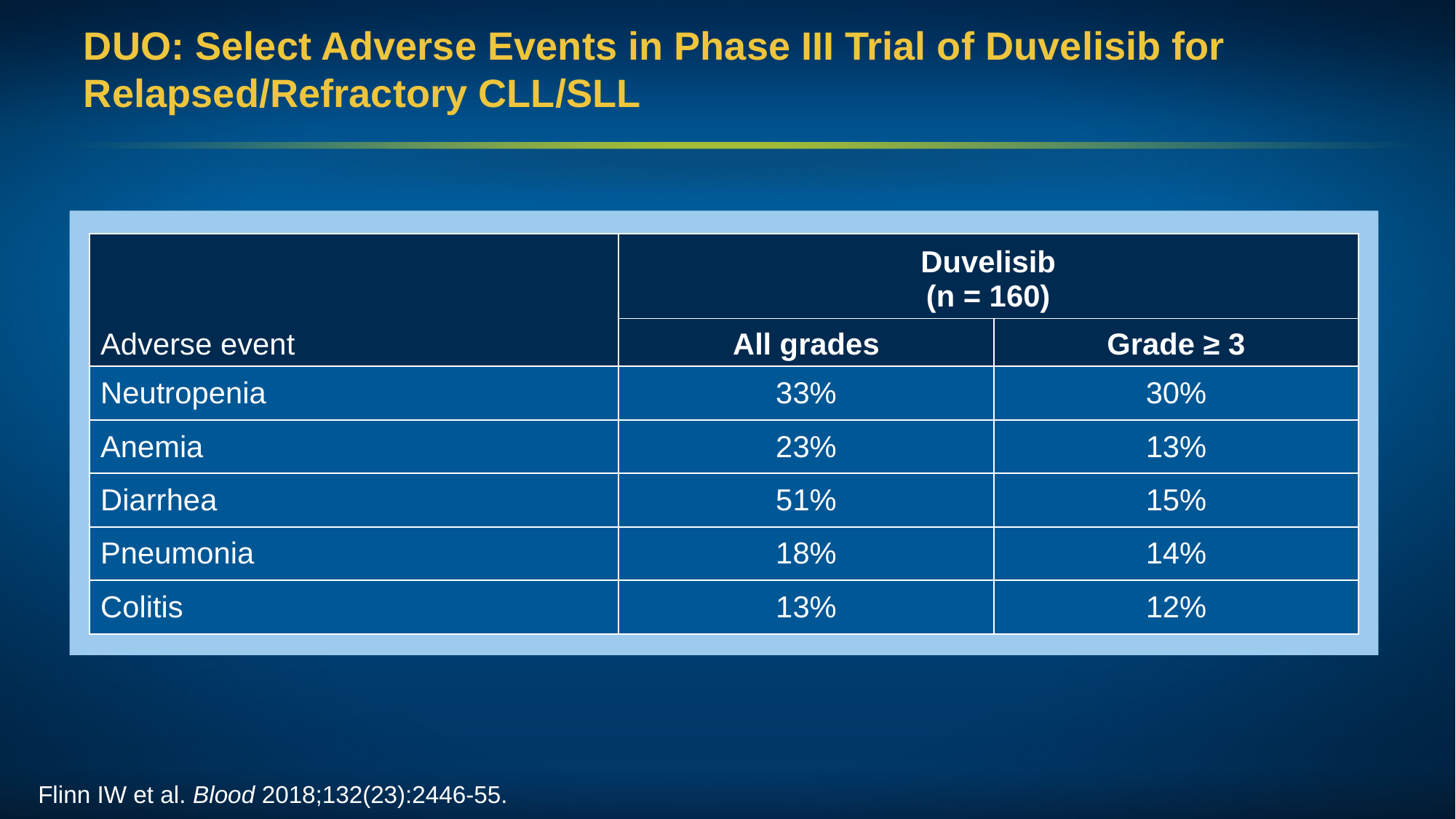

# DUO: Select Adverse Events in Phase III Trial of Duvelisib for Relapsed/Refractory CLL/SLL

| Adverse event | Duvelisib (n = 160) |  |
| --- | --- | --- |
|  | All grades | Grade ≥ 3 |
| Neutropenia | 33% | 30% |
| Anemia | 23% | 13% |
| Diarrhea | 51% | 15% |
| Pneumonia | 18% | 14% |
| Colitis | 13% | 12% |
Flinn IW et al. Blood 2018;132(23):2446-55.